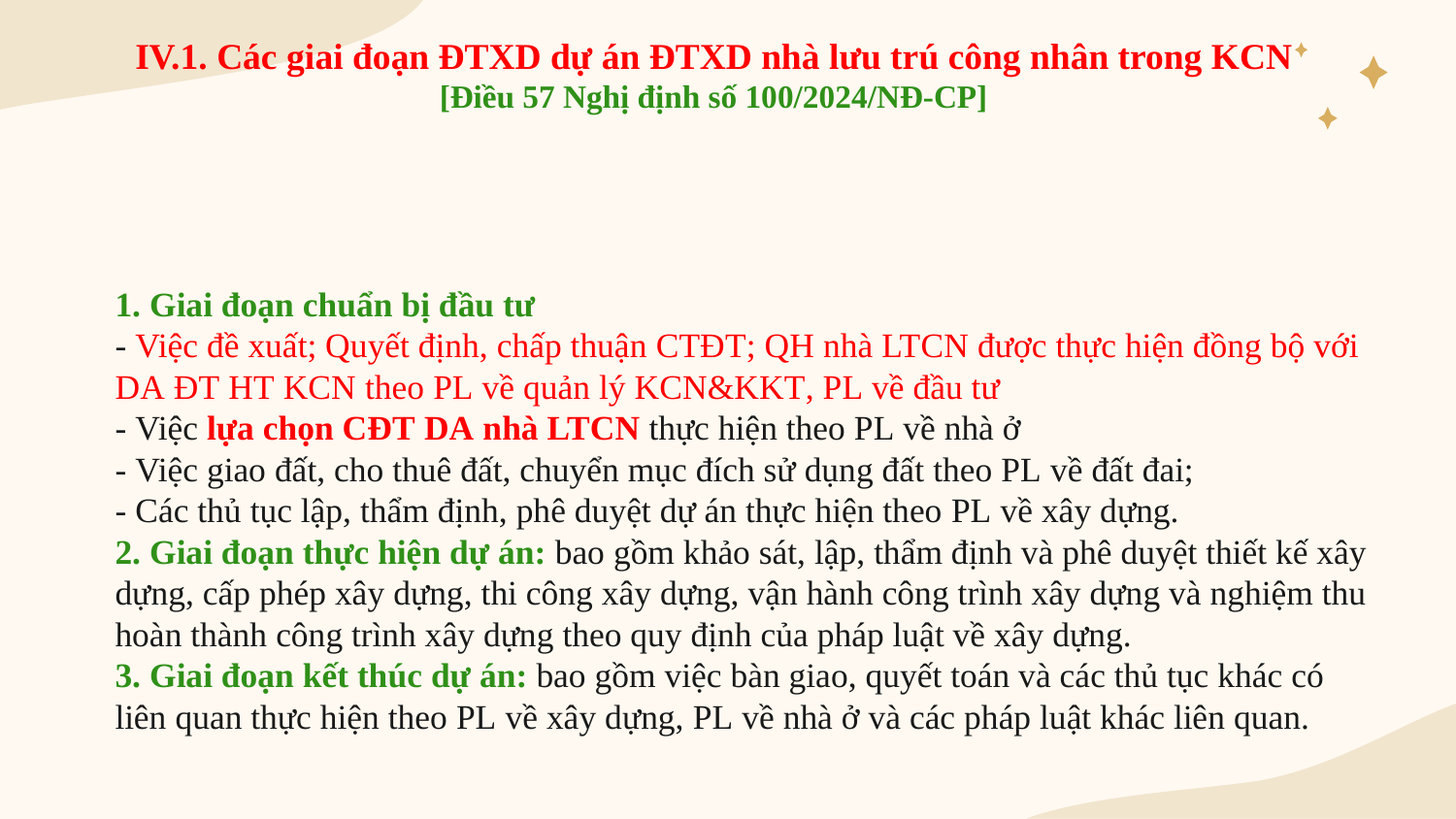

IV.1. Các giai đoạn ĐTXD dự án ĐTXD nhà lưu trú công nhân trong KCN
[Điều 57 Nghị định số 100/2024/NĐ-CP]

# 1. Giai đoạn chuẩn bị đầu tư - Việc đề xuất; Quyết định, chấp thuận CTĐT; QH nhà LTCN được thực hiện đồng bộ với DA ĐT HT KCN theo PL về quản lý KCN&KKT, PL về đầu tư - Việc lựa chọn CĐT DA nhà LTCN thực hiện theo PL về nhà ở - Việc giao đất, cho thuê đất, chuyển mục đích sử dụng đất theo PL về đất đai; - Các thủ tục lập, thẩm định, phê duyệt dự án thực hiện theo PL về xây dựng. 2. Giai đoạn thực hiện dự án: bao gồm khảo sát, lập, thẩm định và phê duyệt thiết kế xây dựng, cấp phép xây dựng, thi công xây dựng, vận hành công trình xây dựng và nghiệm thu hoàn thành công trình xây dựng theo quy định của pháp luật về xây dựng. 3. Giai đoạn kết thúc dự án: bao gồm việc bàn giao, quyết toán và các thủ tục khác có liên quan thực hiện theo PL về xây dựng, PL về nhà ở và các pháp luật khác liên quan.